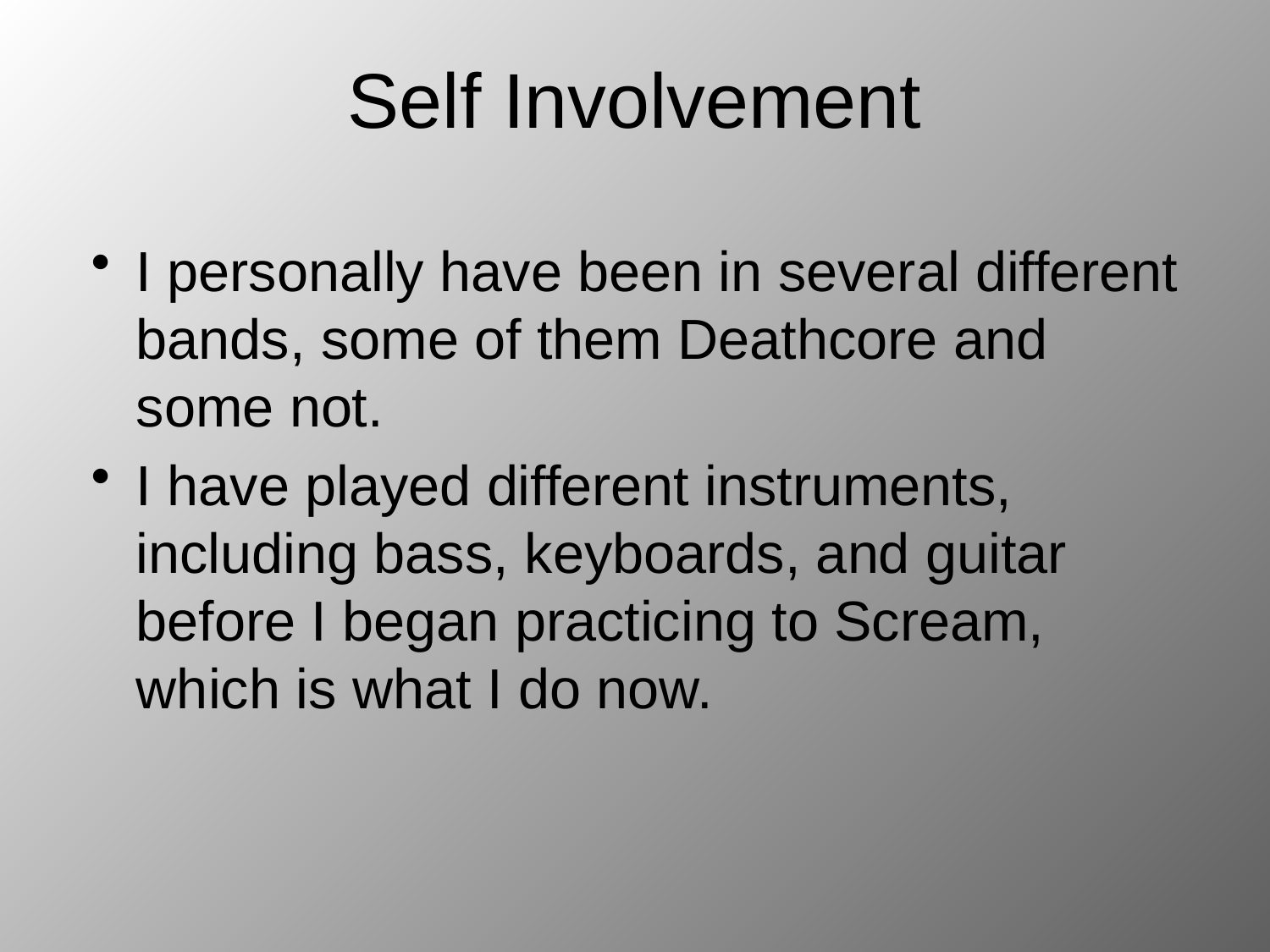

# Self Involvement
I personally have been in several different bands, some of them Deathcore and some not.
I have played different instruments, including bass, keyboards, and guitar before I began practicing to Scream, which is what I do now.